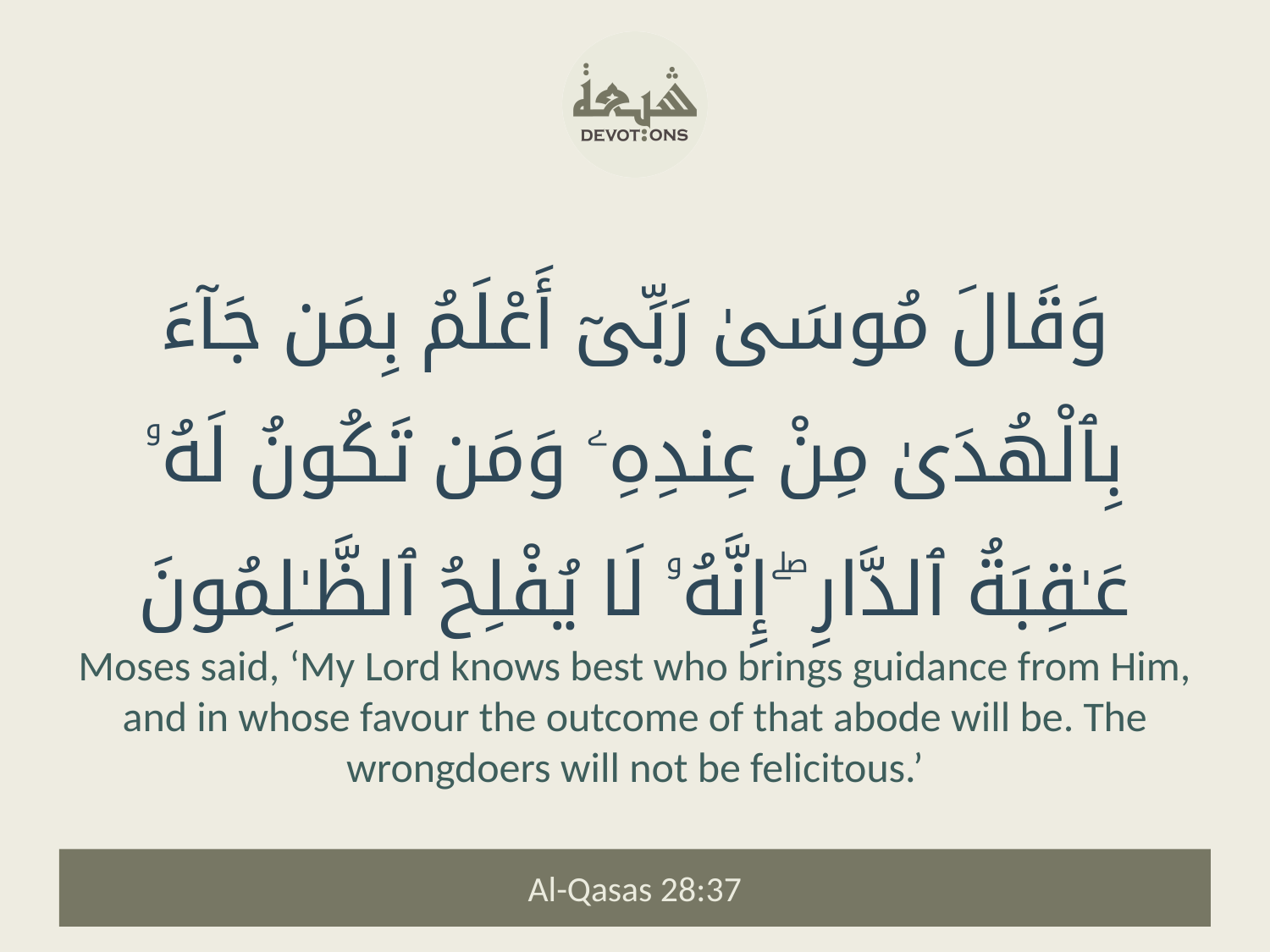

وَقَالَ مُوسَىٰ رَبِّىٓ أَعْلَمُ بِمَن جَآءَ بِٱلْهُدَىٰ مِنْ عِندِهِۦ وَمَن تَكُونُ لَهُۥ عَـٰقِبَةُ ٱلدَّارِ ۖ إِنَّهُۥ لَا يُفْلِحُ ٱلظَّـٰلِمُونَ
Moses said, ‘My Lord knows best who brings guidance from Him, and in whose favour the outcome of that abode will be. The wrongdoers will not be felicitous.’
Al-Qasas 28:37